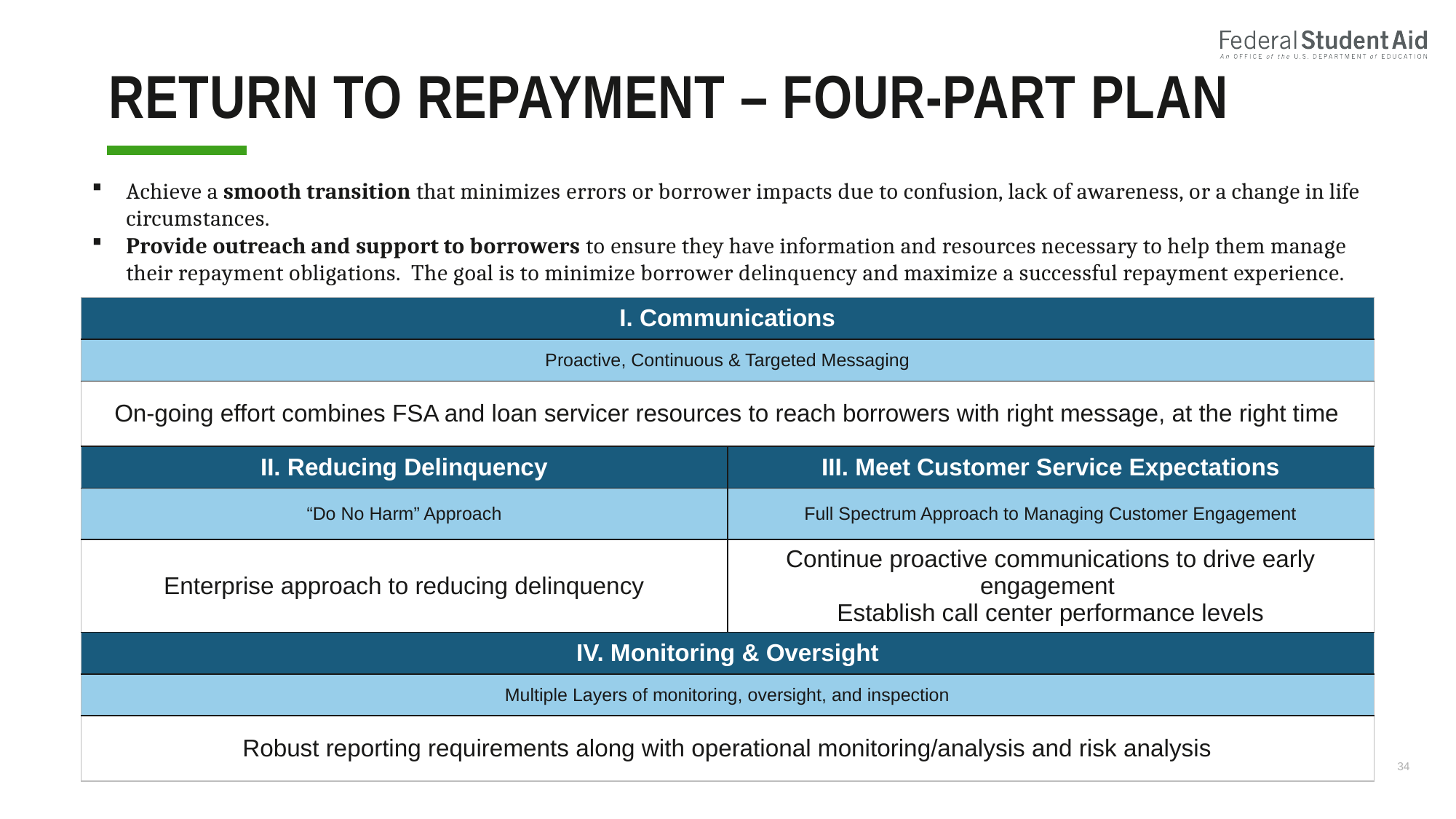

# Return to repayment – four-part plan
Achieve a smooth transition that minimizes errors or borrower impacts due to confusion, lack of awareness, or a change in life circumstances.
Provide outreach and support to borrowers to ensure they have information and resources necessary to help them manage their repayment obligations.  The goal is to minimize borrower delinquency and maximize a successful repayment experience.
| I. Communications |  |
| --- | --- |
| Proactive, Continuous & Targeted Messaging |  |
| On-going effort combines FSA and loan servicer resources to reach borrowers with right message, at the right time |  |
| II. Reducing Delinquency | III. Meet Customer Service Expectations |
| “Do No Harm” Approach | Full Spectrum Approach to Managing Customer Engagement |
| Enterprise approach to reducing delinquency | Continue proactive communications to drive early engagement Establish call center performance levels |
| IV. Monitoring & Oversight |  |
| Multiple Layers of monitoring, oversight, and inspection |  |
| Robust reporting requirements along with operational monitoring/analysis and risk analysis |  |
34